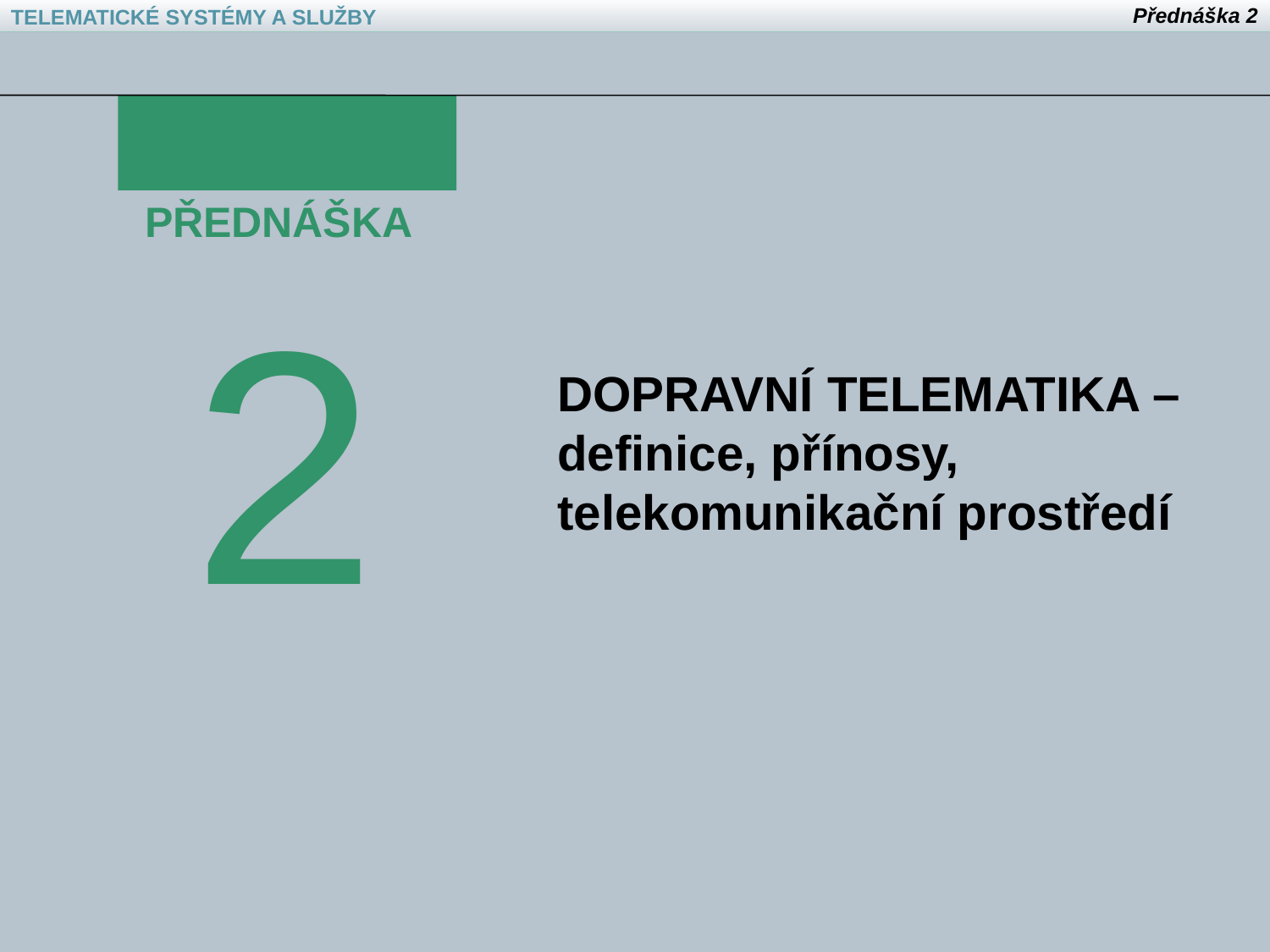

PŘEDNÁŠKA
2
DOPRAVNÍ TELEMATIKA – definice, přínosy, telekomunikační prostředí